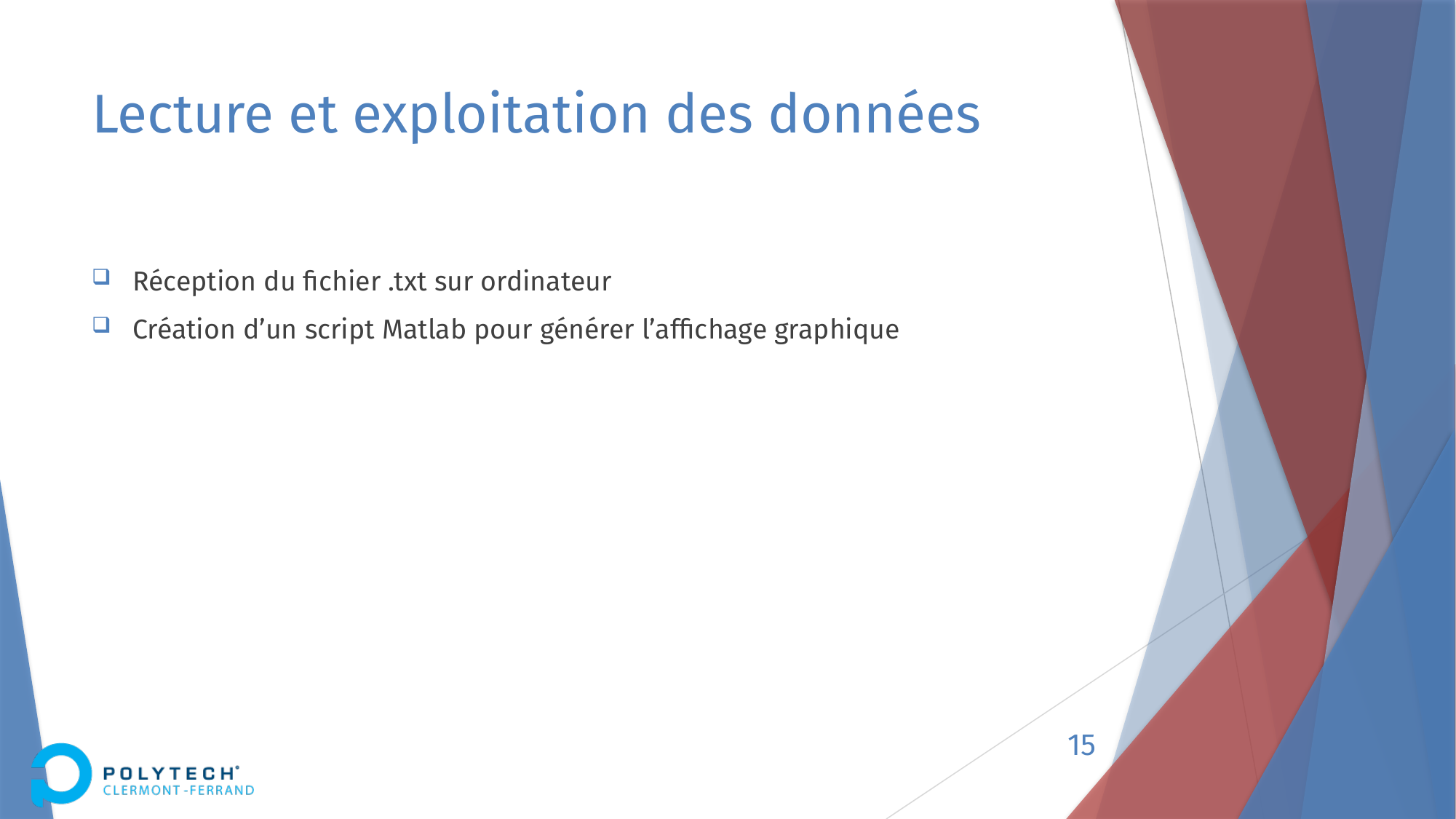

# Lecture et exploitation des données
Réception du fichier .txt sur ordinateur
Création d’un script Matlab pour générer l’affichage graphique

15